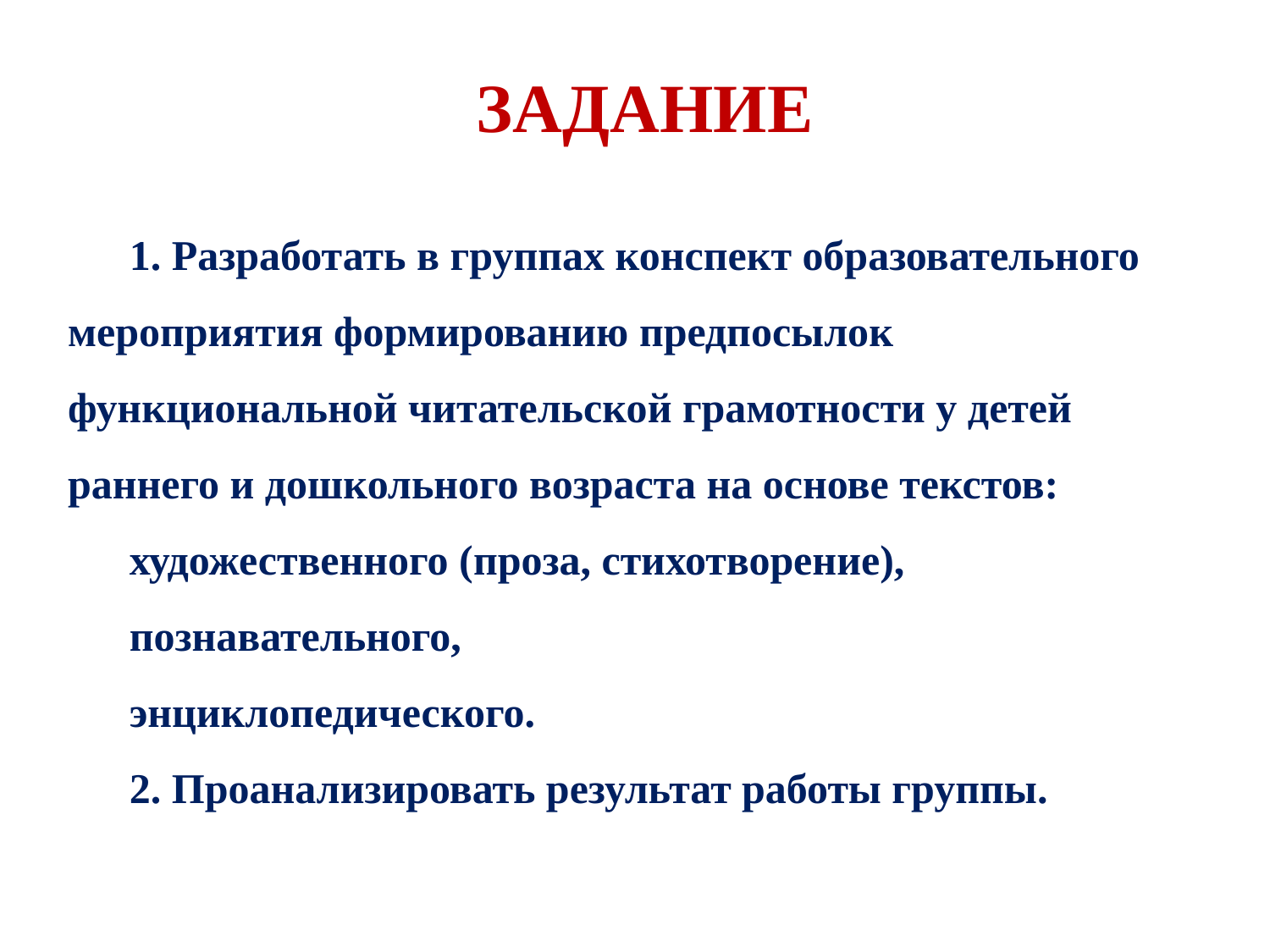

# ЗАДАНИЕ
1. Разработать в группах конспект образовательного мероприятия формированию предпосылок функциональной читательской грамотности у детей раннего и дошкольного возраста на основе текстов:
художественного (проза, стихотворение),
познавательного,
энциклопедического.
2. Проанализировать результат работы группы.